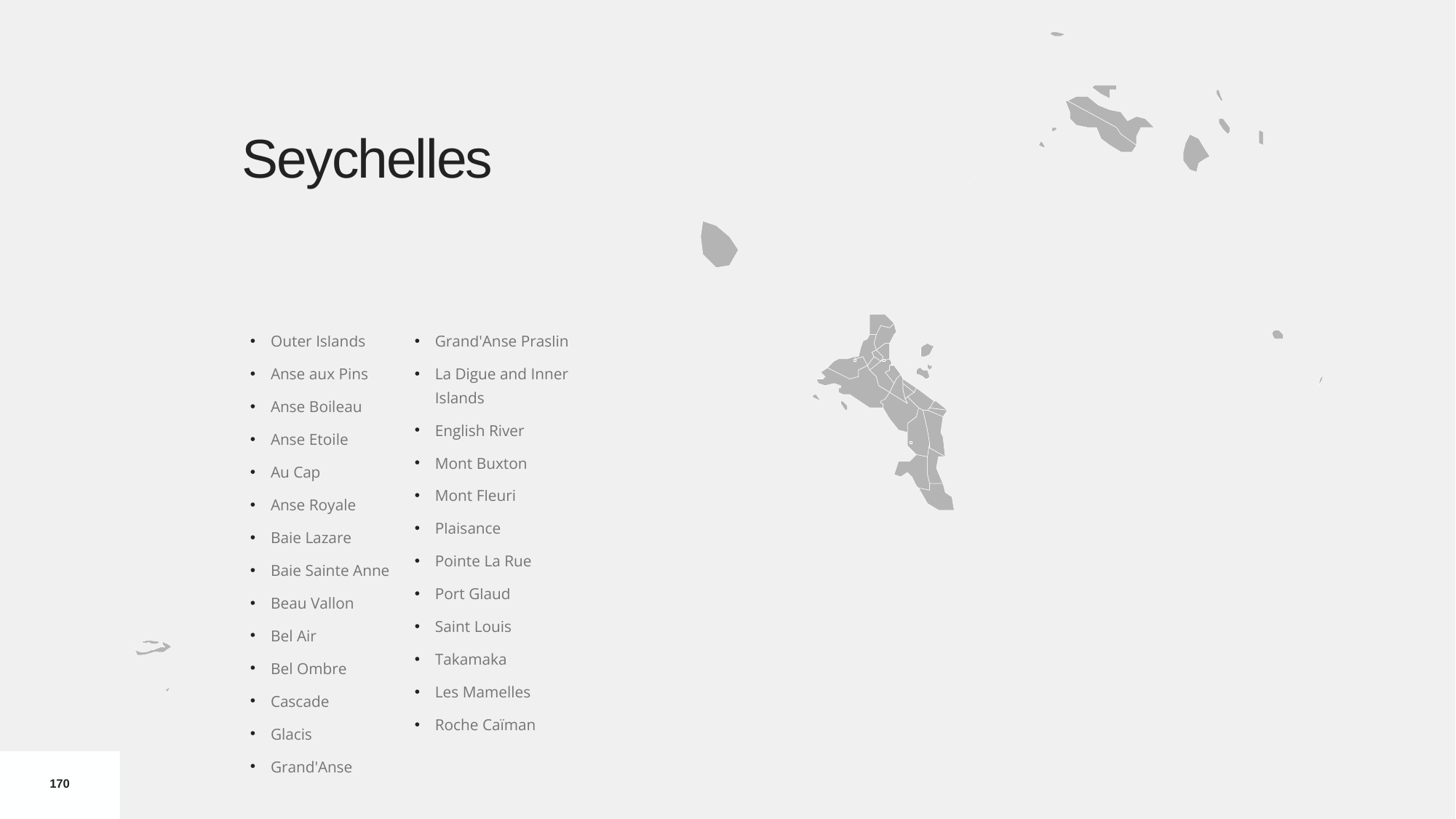

# Seychelles

Outer Islands
Anse aux Pins
Anse Boileau
Anse Etoile
Au Cap
Anse Royale
Baie Lazare
Baie Sainte Anne
Beau Vallon
Bel Air
Bel Ombre
Cascade
Glacis
Grand'Anse
Grand'Anse Praslin
La Digue and Inner Islands
English River
Mont Buxton
Mont Fleuri
Plaisance
Pointe La Rue
Port Glaud
Saint Louis
Takamaka
Les Mamelles
Roche Caïman